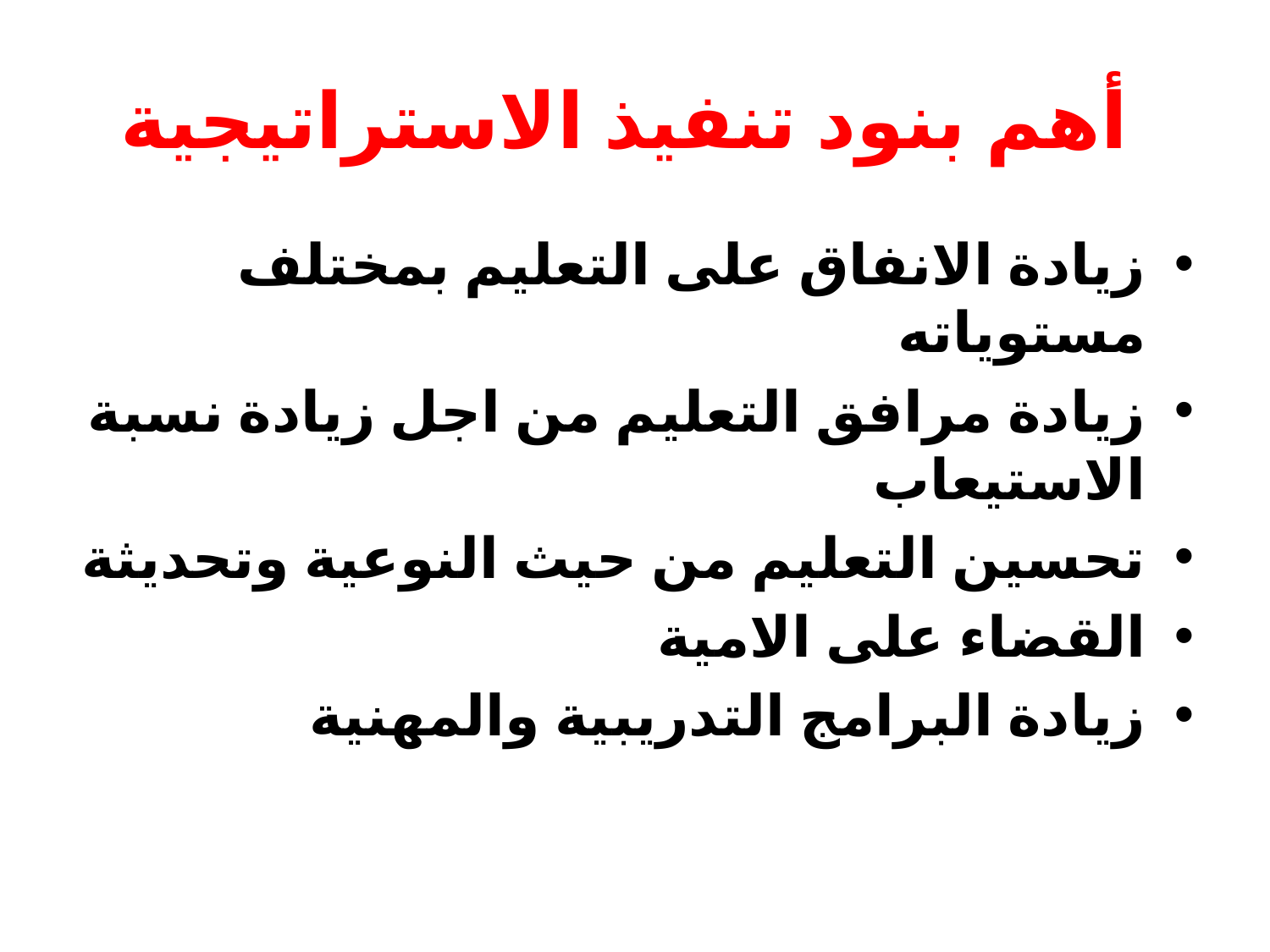

# أهم بنود تنفيذ الاستراتيجية
زيادة الانفاق على التعليم بمختلف مستوياته
زيادة مرافق التعليم من اجل زيادة نسبة الاستيعاب
تحسين التعليم من حيث النوعية وتحديثة
القضاء على الامية
زيادة البرامج التدريبية والمهنية